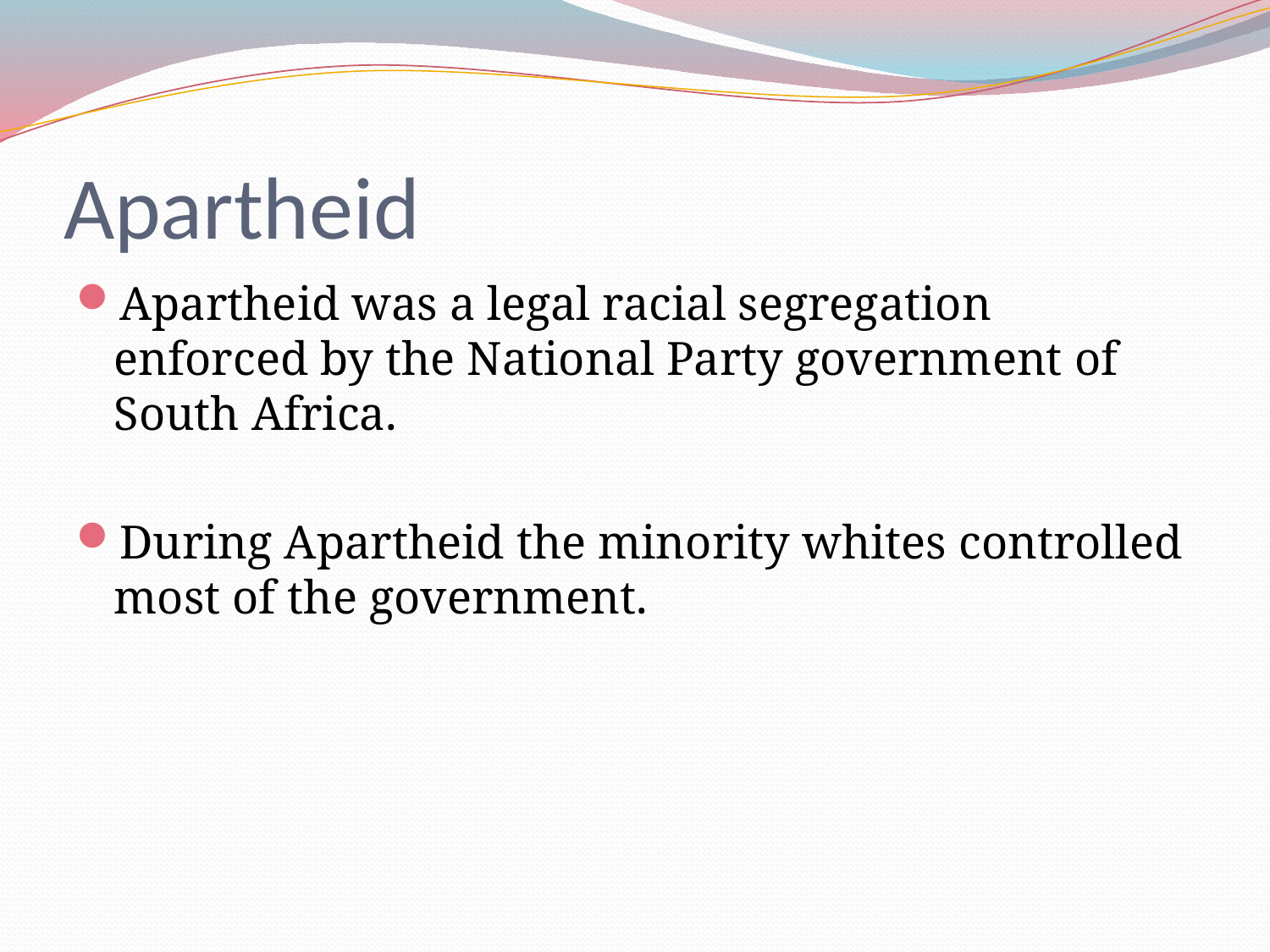

# Apartheid
Apartheid was a legal racial segregation enforced by the National Party government of South Africa.

During Apartheid the minority whites controlled most of the government.